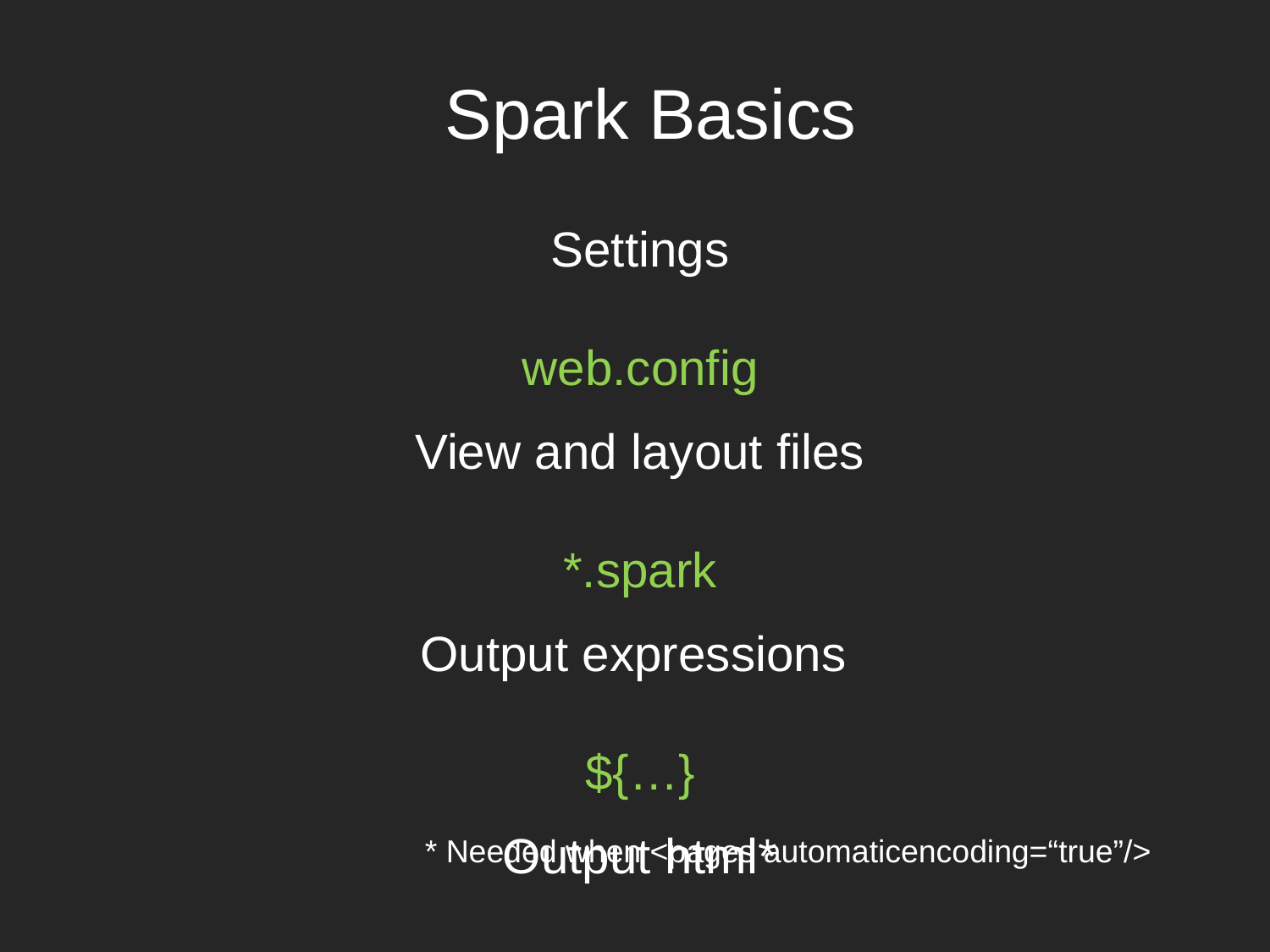

# Spark Basics
Settings	web.config
View and layout files	*.spark
Output expressions 	${…}
Output html*	!{…}
Inline code statements 	#...;
Conditional attributes	foo=“bar?{…}”
* Needed when <pages automaticencoding=“true”/>